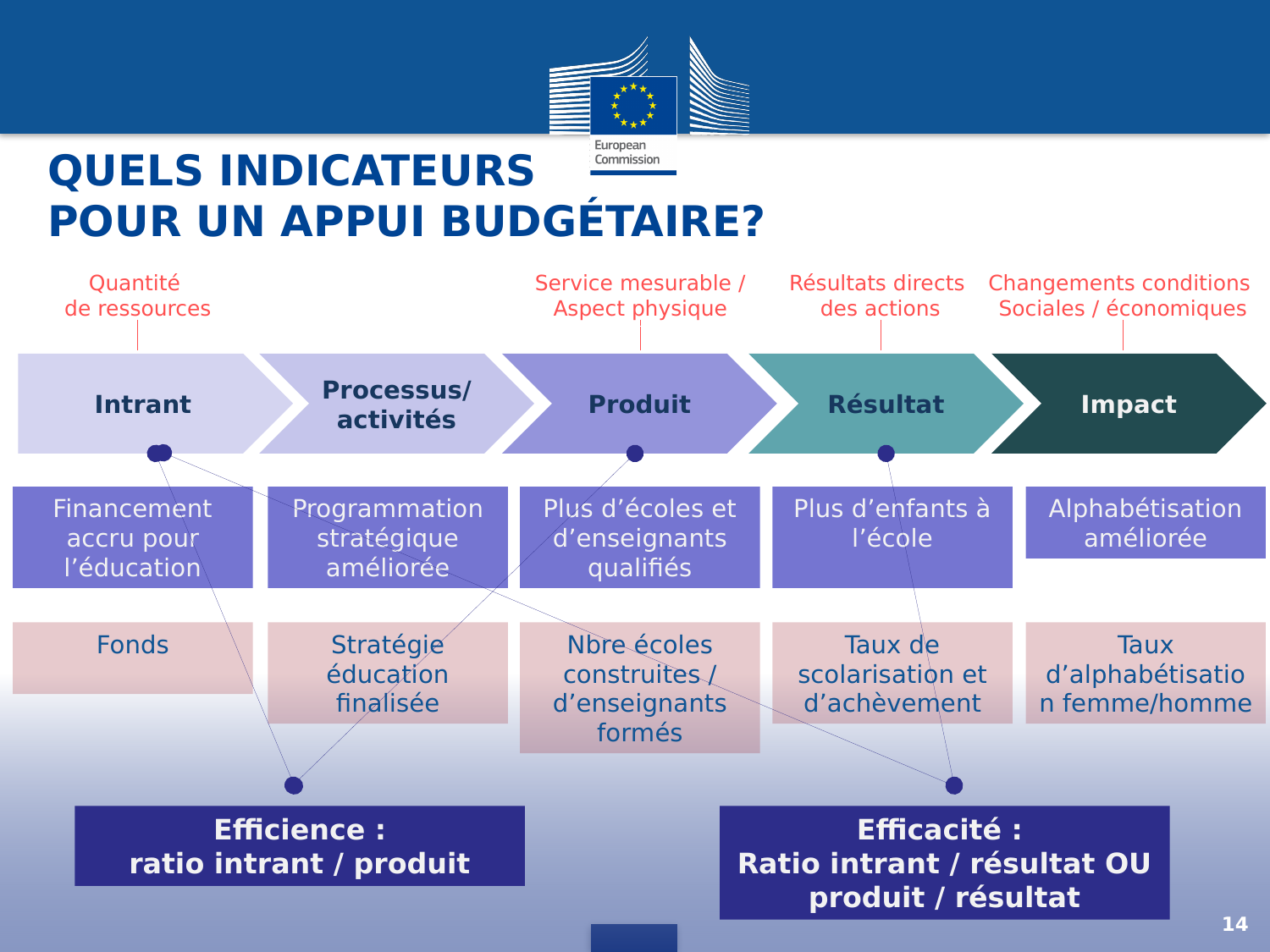

# Quels indicateurs pour un appui budgétaire?
Quantité
de ressources
Service mesurable /
Aspect physique
Résultats directs
des actions
Changements conditions
Sociales / économiques
Intrant
Processus/activités
Produit
Résultat
Impact
Financement accru pour l’éducation
Programmation stratégique améliorée
Plus d’écoles et d’enseignants qualifiés
Plus d’enfants à l’école

Alphabétisation améliorée
Nbre écoles construites / d’enseignants formés
Fonds

Stratégie éducation finalisée
Taux de scolarisation et d’achèvement
Taux d’alphabétisation femme/homme

Efficience :
ratio intrant / produit
Efficacité :
Ratio intrant / résultat OU produit / résultat
14